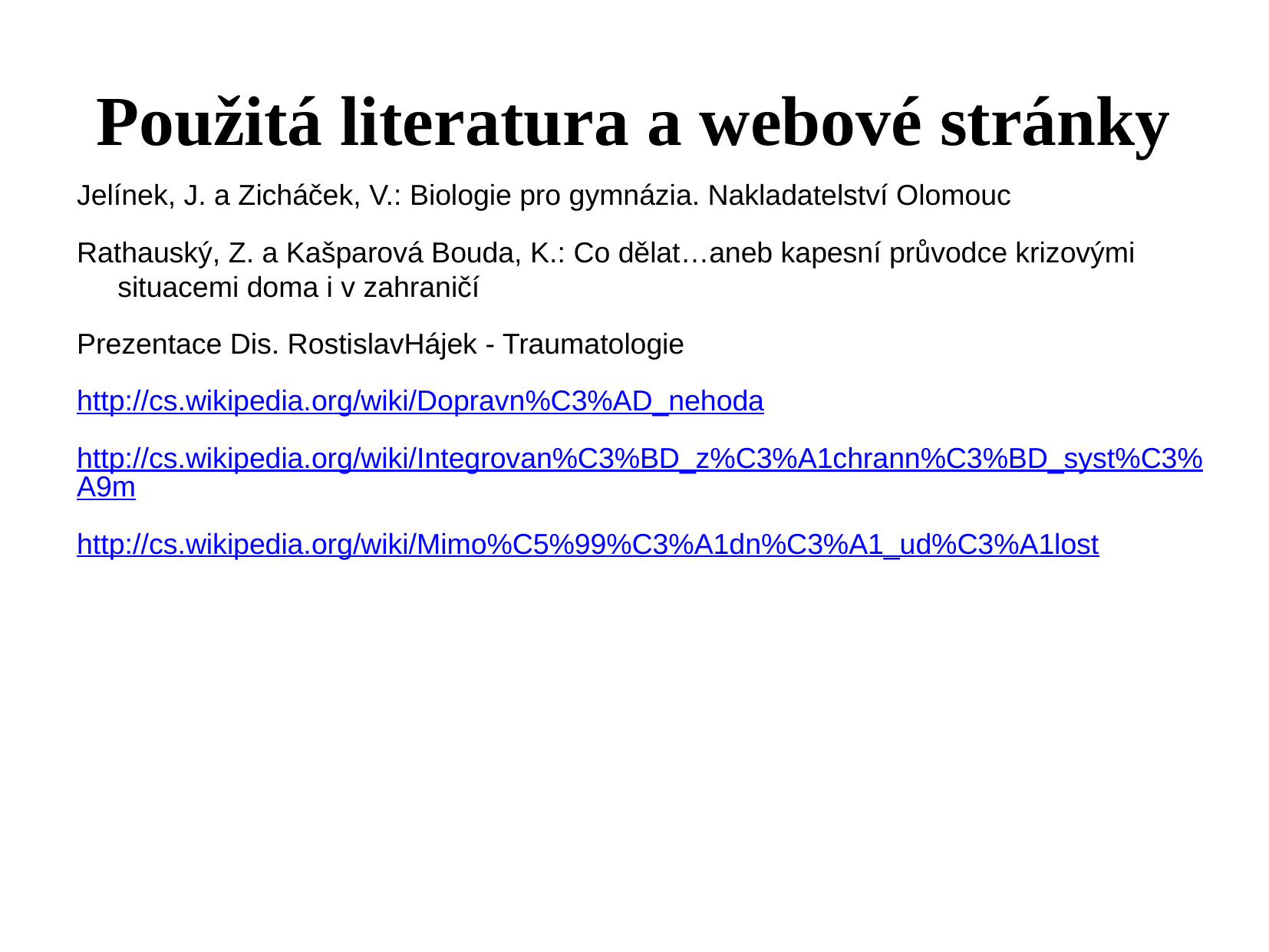

# Použitá literatura a webové stránky
Jelínek, J. a Zicháček, V.: Biologie pro gymnázia. Nakladatelství Olomouc
Rathauský, Z. a Kašparová Bouda, K.: Co dělat…aneb kapesní průvodce krizovými situacemi doma i v zahraničí
Prezentace Dis. RostislavHájek - Traumatologie
http://cs.wikipedia.org/wiki/Dopravn%C3%AD_nehoda
http://cs.wikipedia.org/wiki/Integrovan%C3%BD_z%C3%A1chrann%C3%BD_syst%C3%A9m
http://cs.wikipedia.org/wiki/Mimo%C5%99%C3%A1dn%C3%A1_ud%C3%A1lost